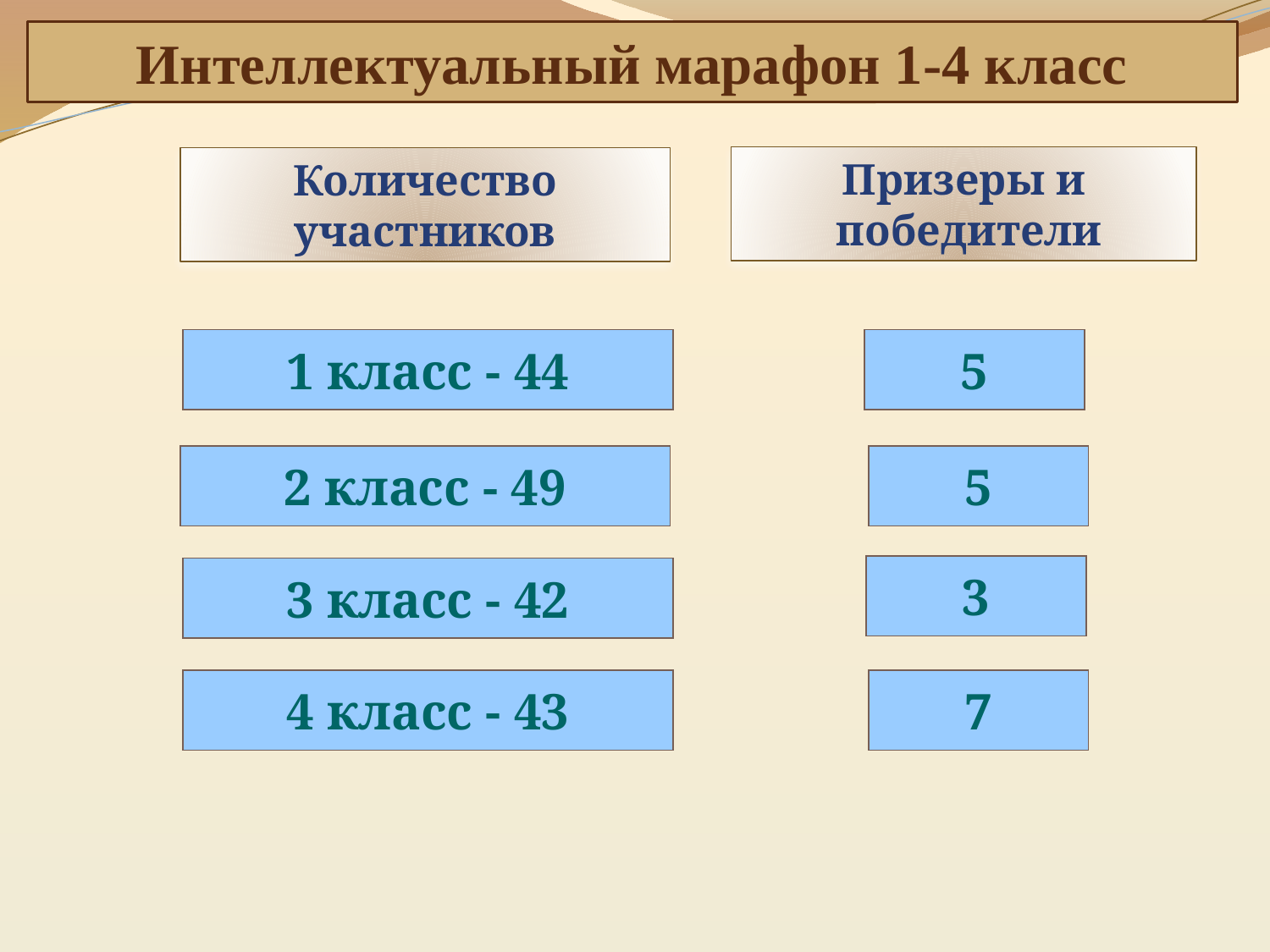

Интеллектуальный марафон 1-4 класс
Призеры и
 победители
Количество участников
1 класс - 44
5
2 класс - 49
5
3
3 класс - 42
4 класс - 43
7